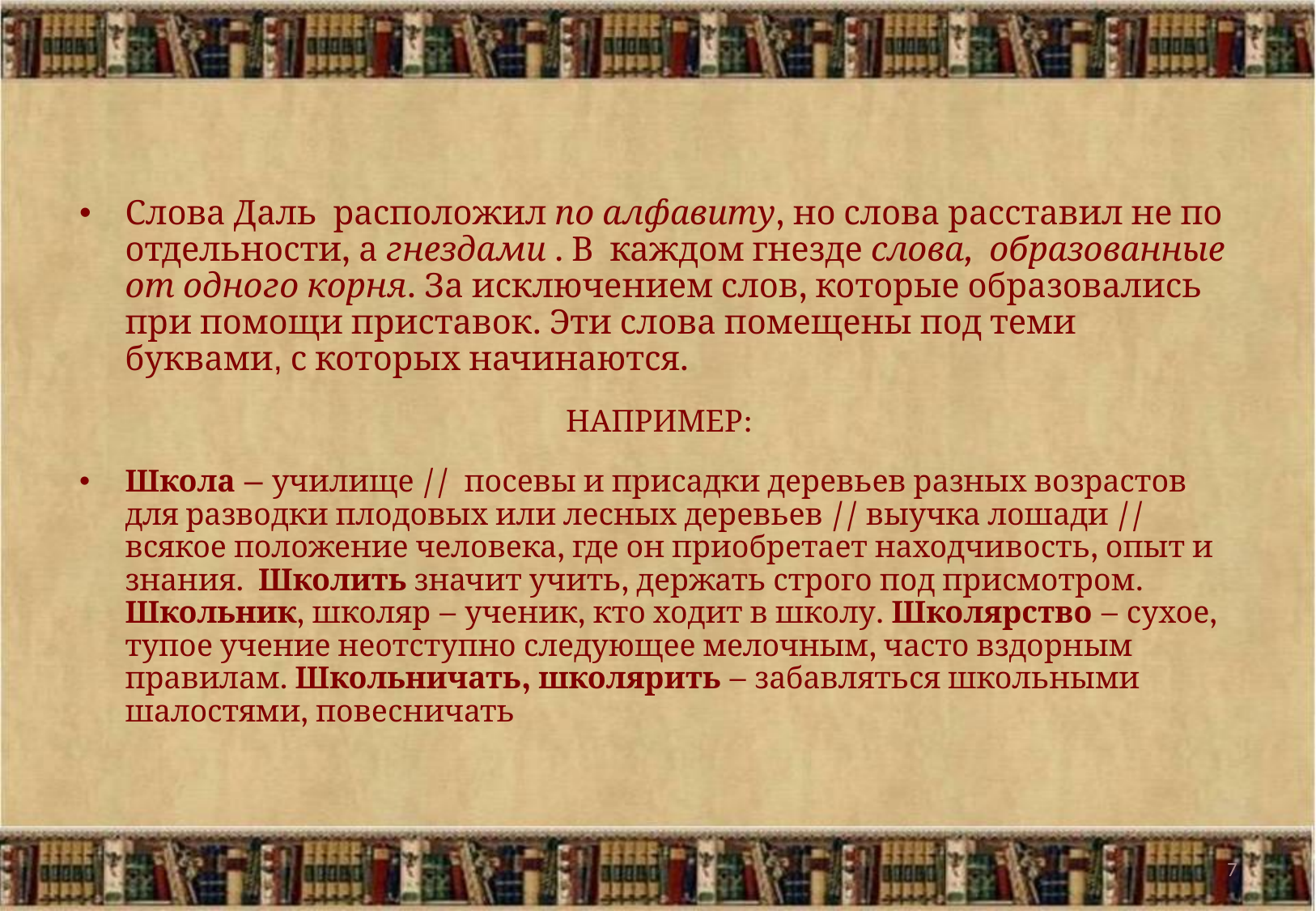

#
Слова Даль  расположил по алфавиту, но слова расставил не по отдельности, а гнездами . В  каждом гнезде слова,  образованные от одного корня. За исключением слов, которые образовались при помощи приставок. Эти слова помещены под теми буквами, с которых начинаются.

НАПРИМЕР:

Школа – училище //  посевы и присадки деревьев разных возрастов для разводки плодовых или лесных деревьев // выучка лошади // всякое положение человека, где он приобретает находчивость, опыт и знания.  Школить значит учить, держать строго под присмотром. Школьник, школяр – ученик, кто ходит в школу. Школярство – сухое, тупое учение неотступно следующее мелочным, часто вздорным правилам. Школьничать, школярить – забавляться школьными  шалостями, повесничать
7